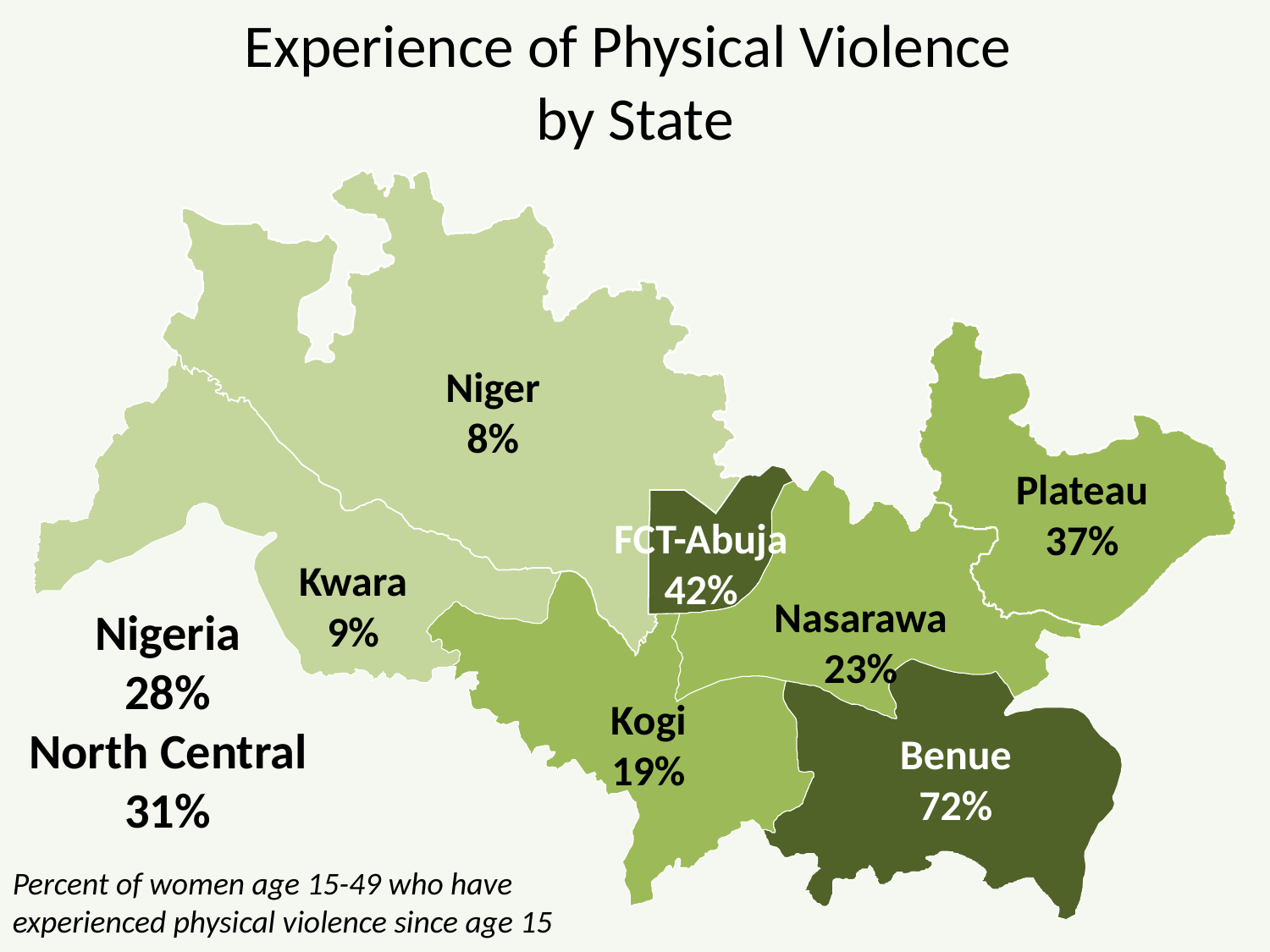

# Experience of Physical Violence by State

Niger
8%
Plateau
37%
FCT-Abuja
42%
Kwara
9%
Nasarawa
23%
Nigeria
28%
North Central
31%
Kogi
19%
Benue
72%
Percent of women age 15-49 who have
experienced physical violence since age 15